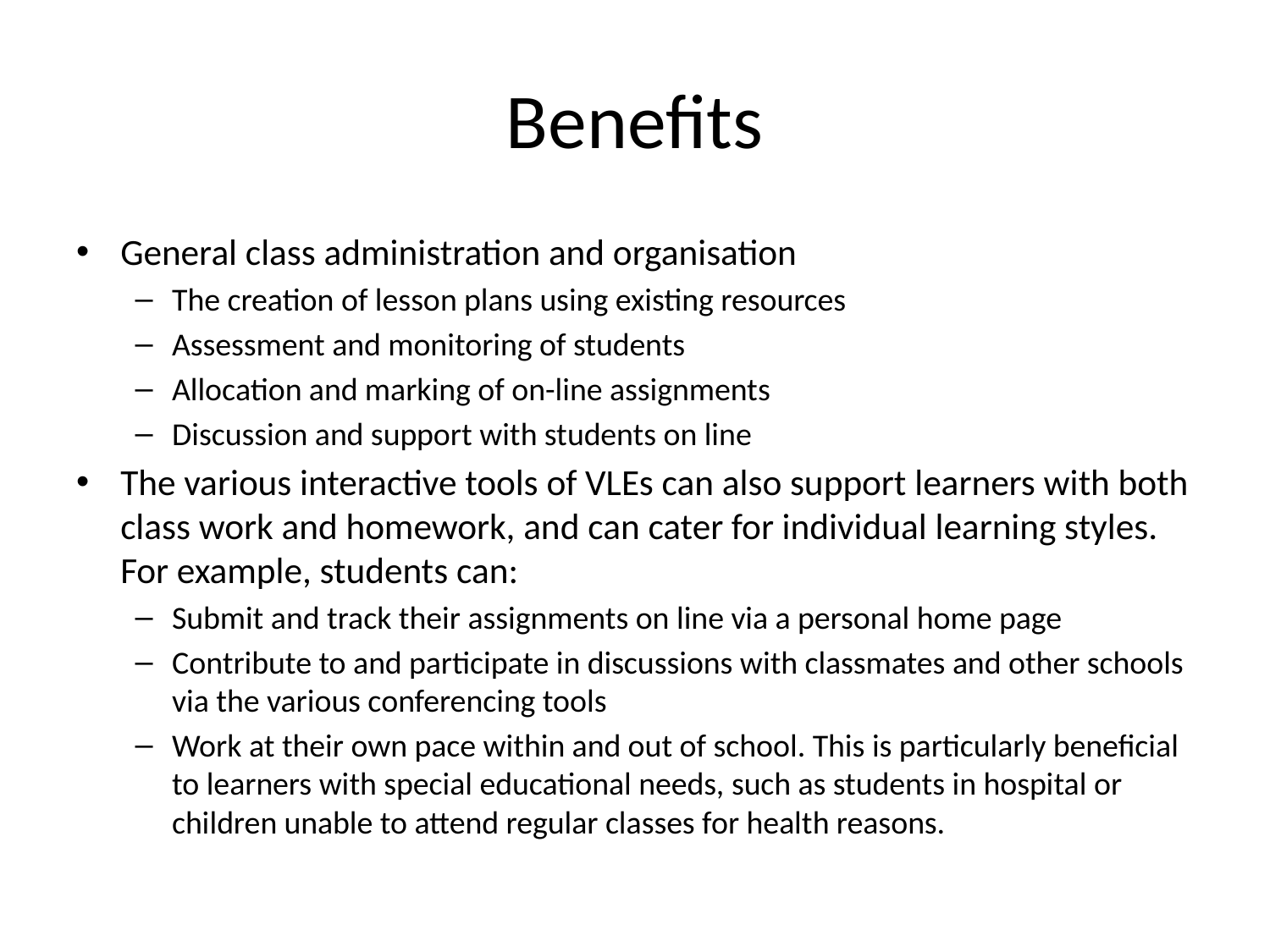

# Benefits
General class administration and organisation
The creation of lesson plans using existing resources
Assessment and monitoring of students
Allocation and marking of on-line assignments
Discussion and support with students on line
The various interactive tools of VLEs can also support learners with both class work and homework, and can cater for individual learning styles. For example, students can:
Submit and track their assignments on line via a personal home page
Contribute to and participate in discussions with classmates and other schools via the various conferencing tools
Work at their own pace within and out of school. This is particularly beneficial to learners with special educational needs, such as students in hospital or children unable to attend regular classes for health reasons.